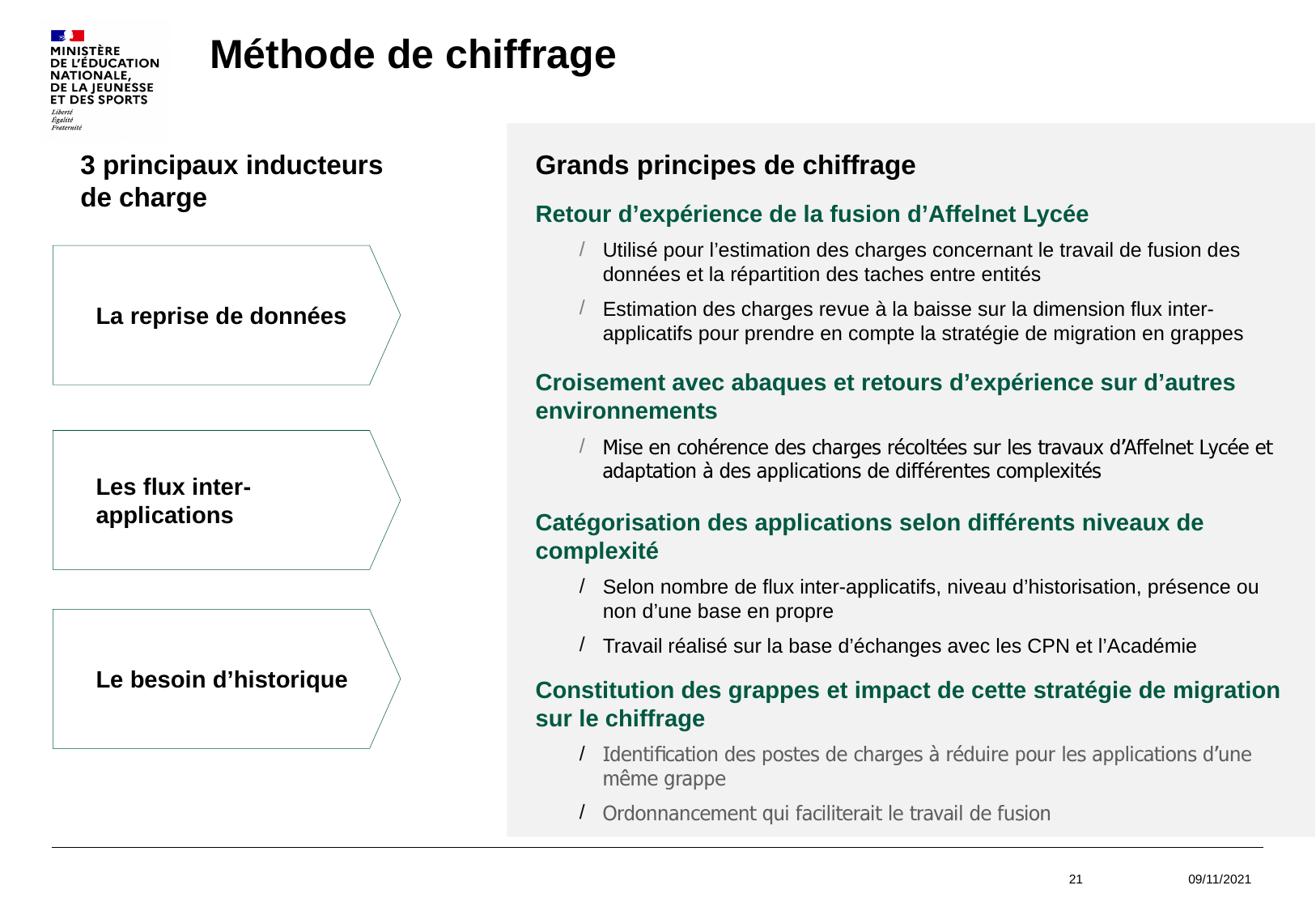

# Méthode de chiffrage

3 principaux inducteurs de charge
Grands principes de chiffrage
Retour d’expérience de la fusion d’Affelnet Lycée
Utilisé pour l’estimation des charges concernant le travail de fusion des données et la répartition des taches entre entités
Estimation des charges revue à la baisse sur la dimension flux inter-applicatifs pour prendre en compte la stratégie de migration en grappes
La reprise de données
Croisement avec abaques et retours d’expérience sur d’autres environnements
Mise en cohérence des charges récoltées sur les travaux d’Affelnet Lycée et adaptation à des applications de différentes complexités
Les flux inter-applications
Catégorisation des applications selon différents niveaux de complexité
Selon nombre de flux inter-applicatifs, niveau d’historisation, présence ou non d’une base en propre
Travail réalisé sur la base d’échanges avec les CPN et l’Académie
Le besoin d’historique
Constitution des grappes et impact de cette stratégie de migration sur le chiffrage
Identification des postes de charges à réduire pour les applications d’une même grappe
Ordonnancement qui faciliterait le travail de fusion

21
09/11/2021